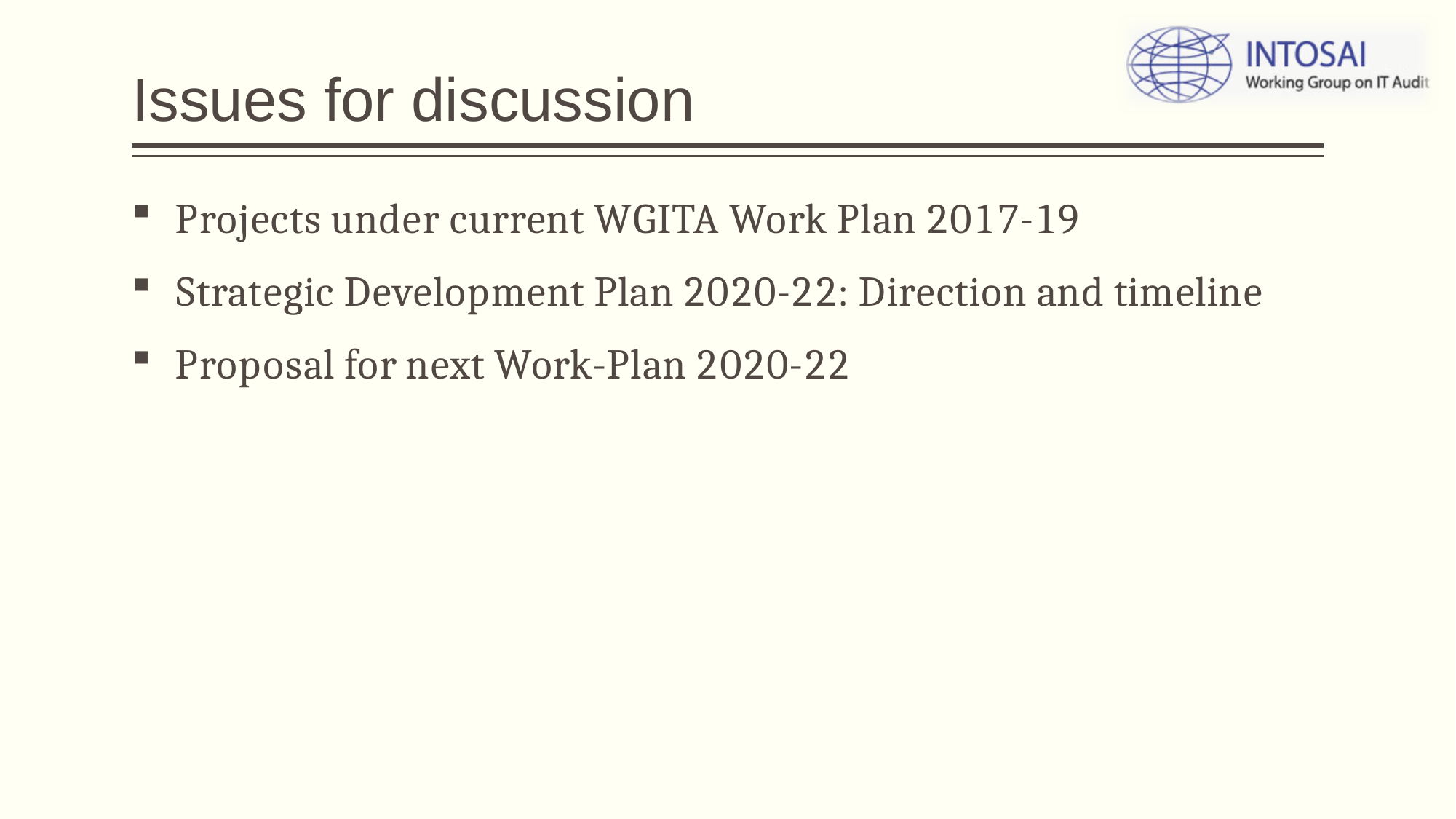

# Issues for discussion
Projects under current WGITA Work Plan 2017-19
Strategic Development Plan 2020-22: Direction and timeline
Proposal for next Work-Plan 2020-22